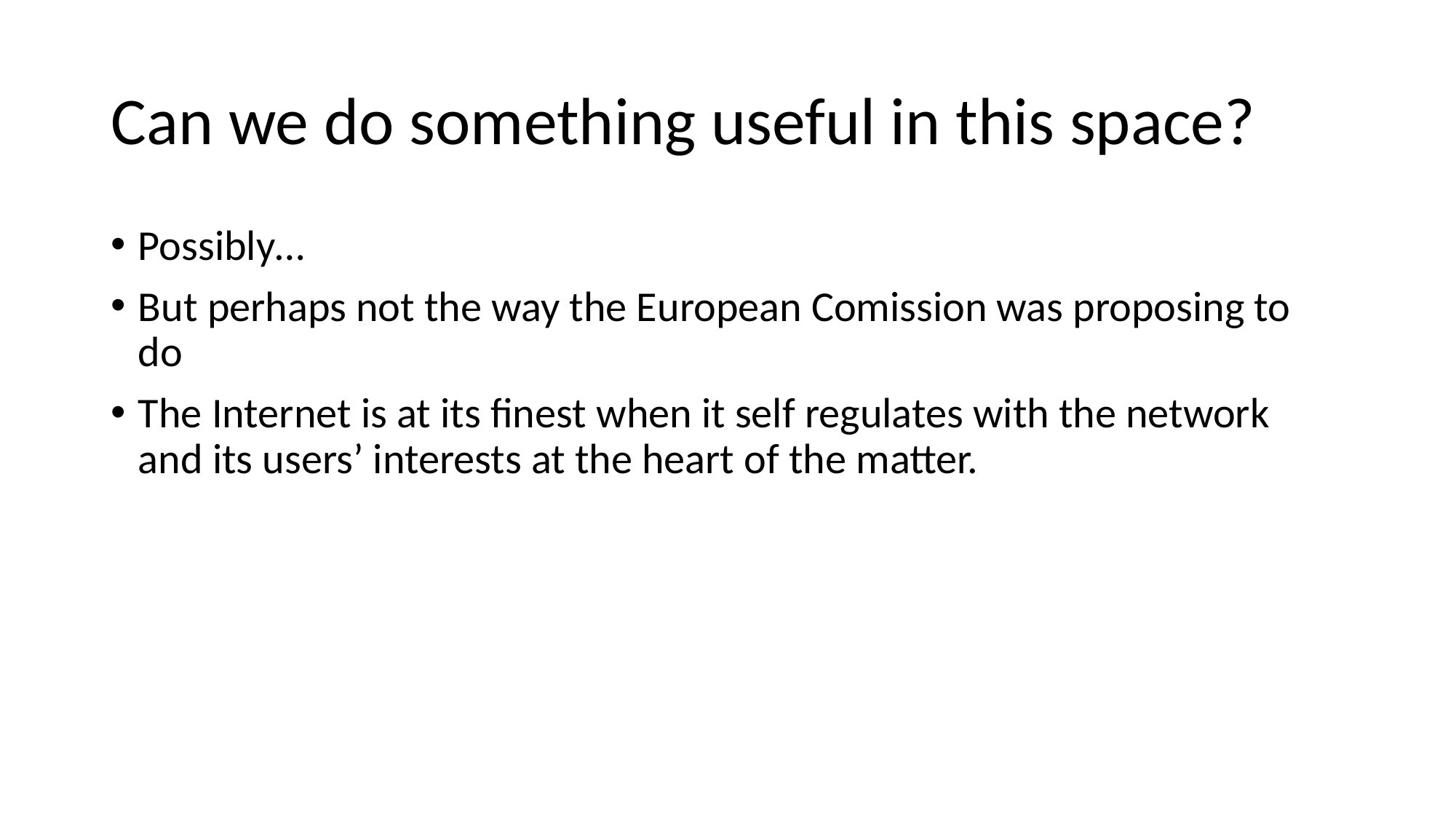

# Can we do something useful in this space?
Possibly…
But perhaps not the way the European Comission was proposing to do
The Internet is at its finest when it self regulates with the network and its users’ interests at the heart of the matter.